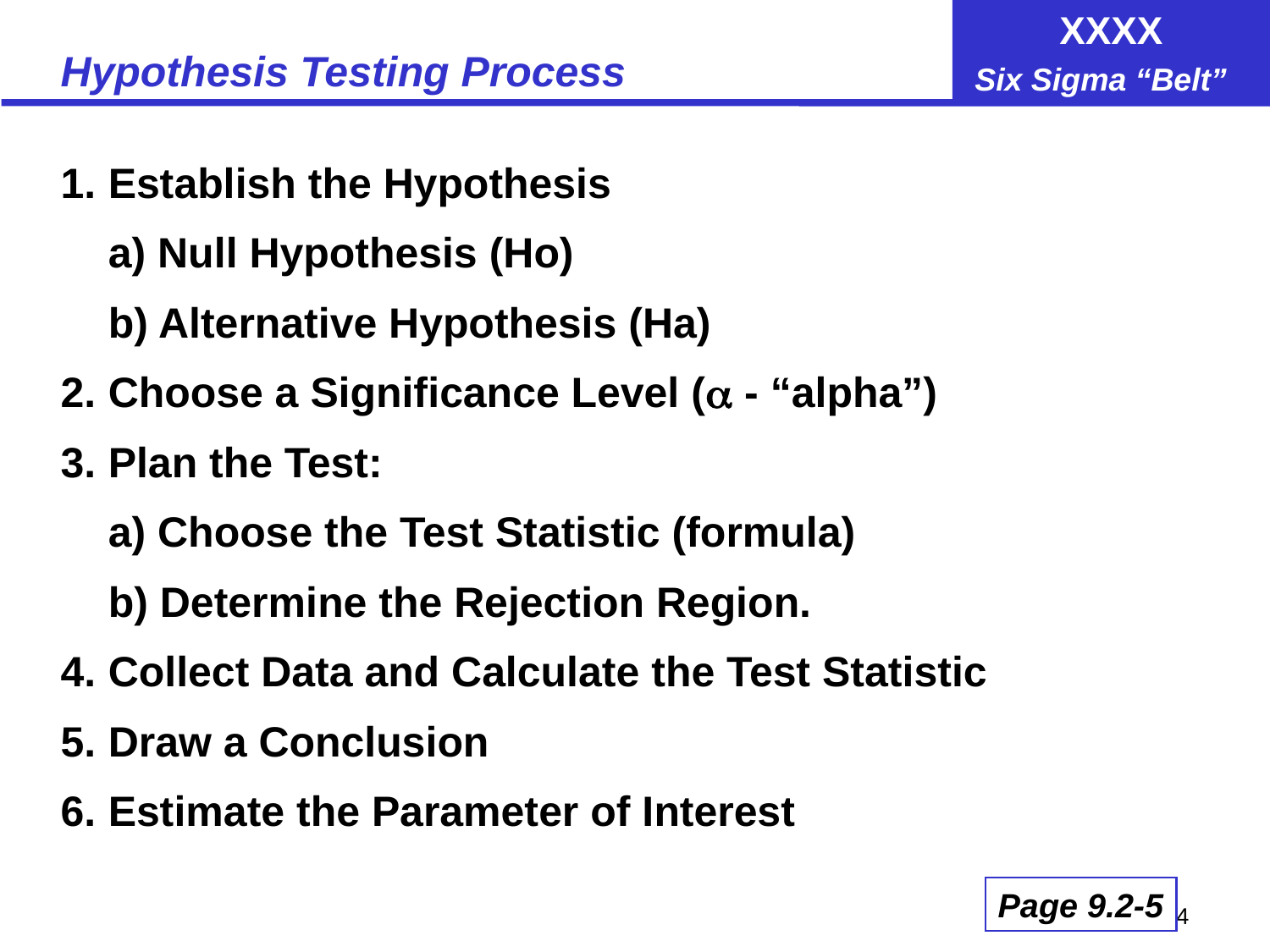

# Hypothesis Testing Process
1.	Establish the Hypothesis
	a) Null Hypothesis (Ho)
	b) Alternative Hypothesis (Ha)
2.	Choose a Significance Level (α - “alpha”)
3.	Plan the Test:
	a) Choose the Test Statistic (formula)
	b) Determine the Rejection Region.
4.	Collect Data and Calculate the Test Statistic
5.	Draw a Conclusion
6.	Estimate the Parameter of Interest
Page 9.2-5